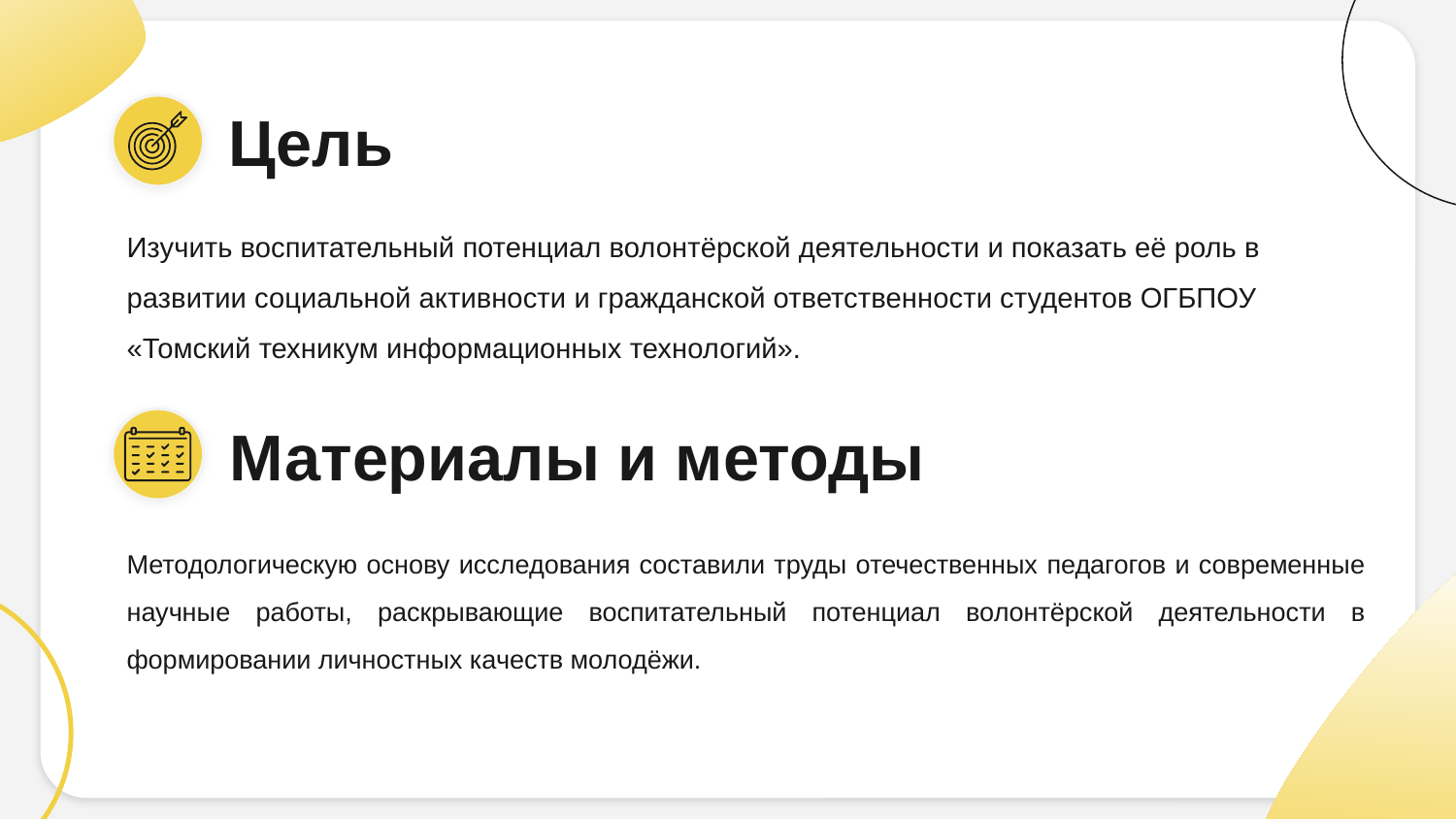

Цель

Изучить воспитательный потенциал волонтёрской деятельности и показать её роль в развитии социальной активности и гражданской ответственности студентов ОГБПОУ «Томский техникум информационных технологий».

Материалы и методы

Методологическую основу исследования составили труды отечественных педагогов и современные научные работы, раскрывающие воспитательный потенциал волонтёрской деятельности в формировании личностных качеств молодёжи.